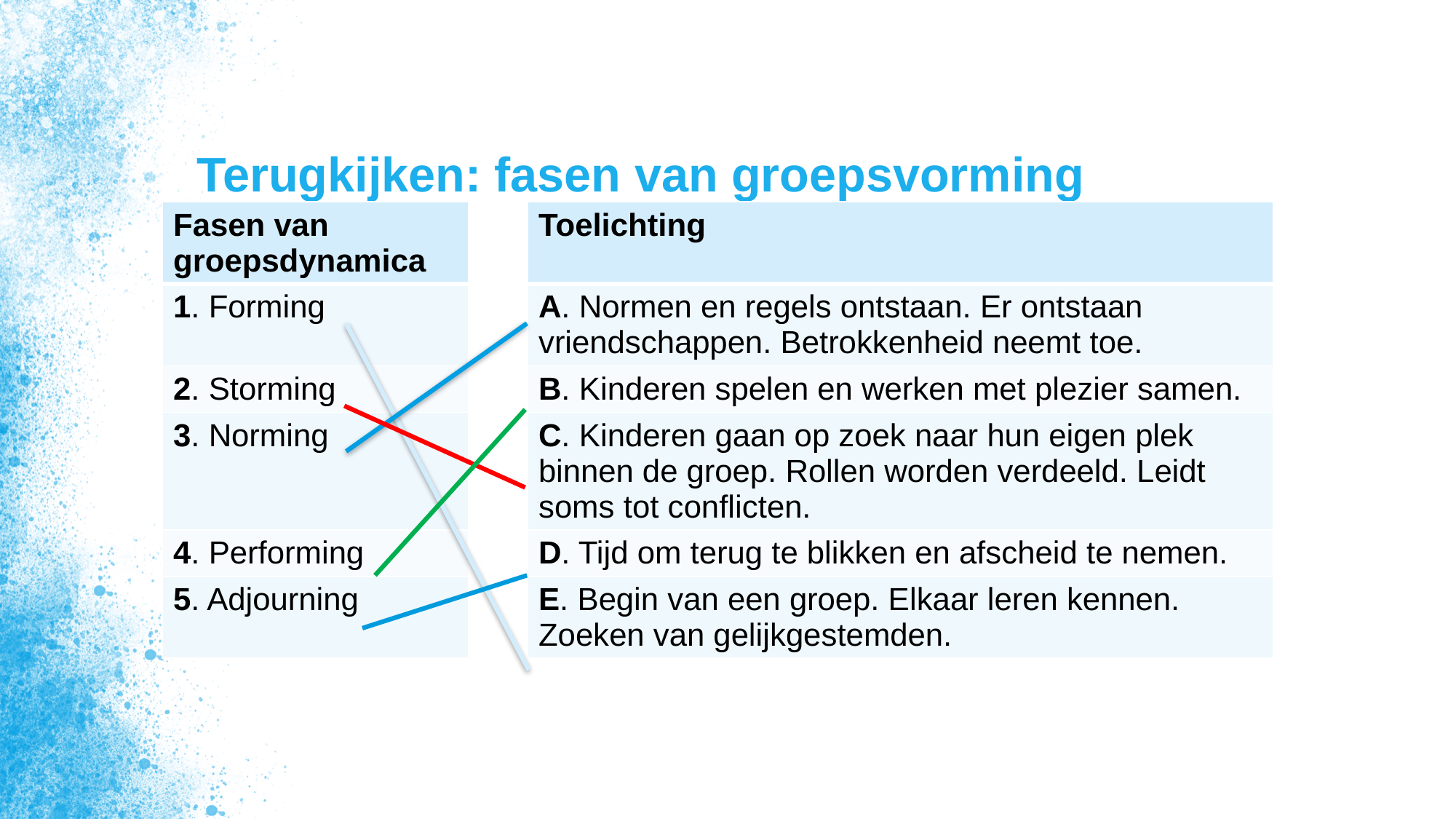

# Terugkijken: fasen van groepsvorming
| Fasen van groepsdynamica |  | Toelichting |
| --- | --- | --- |
| 1. Forming |  | A. Normen en regels ontstaan. Er ontstaan vriendschappen. Betrokkenheid neemt toe. |
| 2. Storming |  | B. Kinderen spelen en werken met plezier samen. |
| 3. Norming |  | C. Kinderen gaan op zoek naar hun eigen plek binnen de groep. Rollen worden verdeeld. Leidt soms tot conflicten. |
| 4. Performing |  | D. Tijd om terug te blikken en afscheid te nemen. |
| 5. Adjourning |  | E. Begin van een groep. Elkaar leren kennen. Zoeken van gelijkgestemden. |